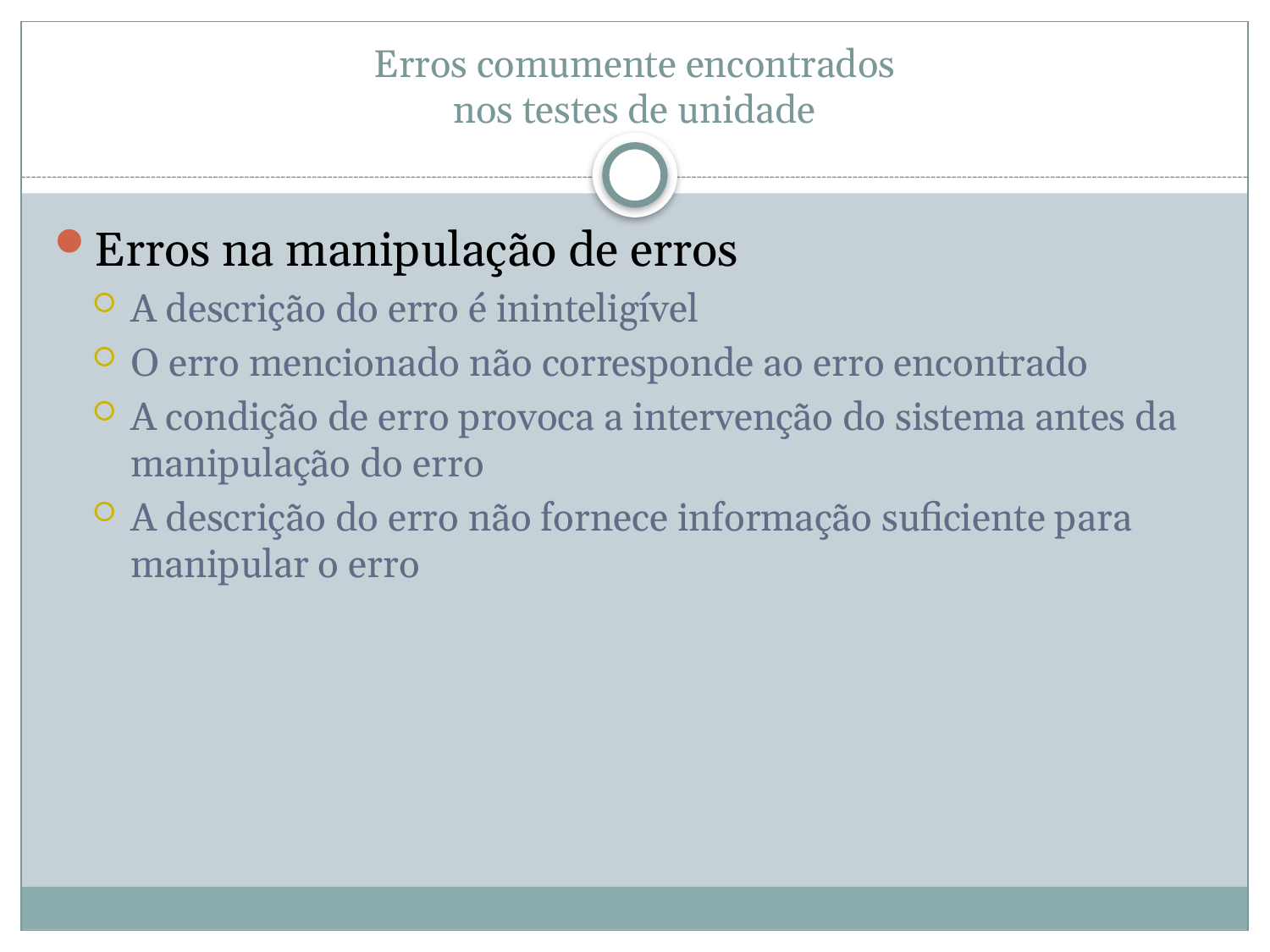

# Erros comumente encontrados nos testes de unidade
Erros na manipulação de erros
A descrição do erro é ininteligível
O erro mencionado não corresponde ao erro encontrado
A condição de erro provoca a intervenção do sistema antes da manipulação do erro
A descrição do erro não fornece informação suficiente para manipular o erro